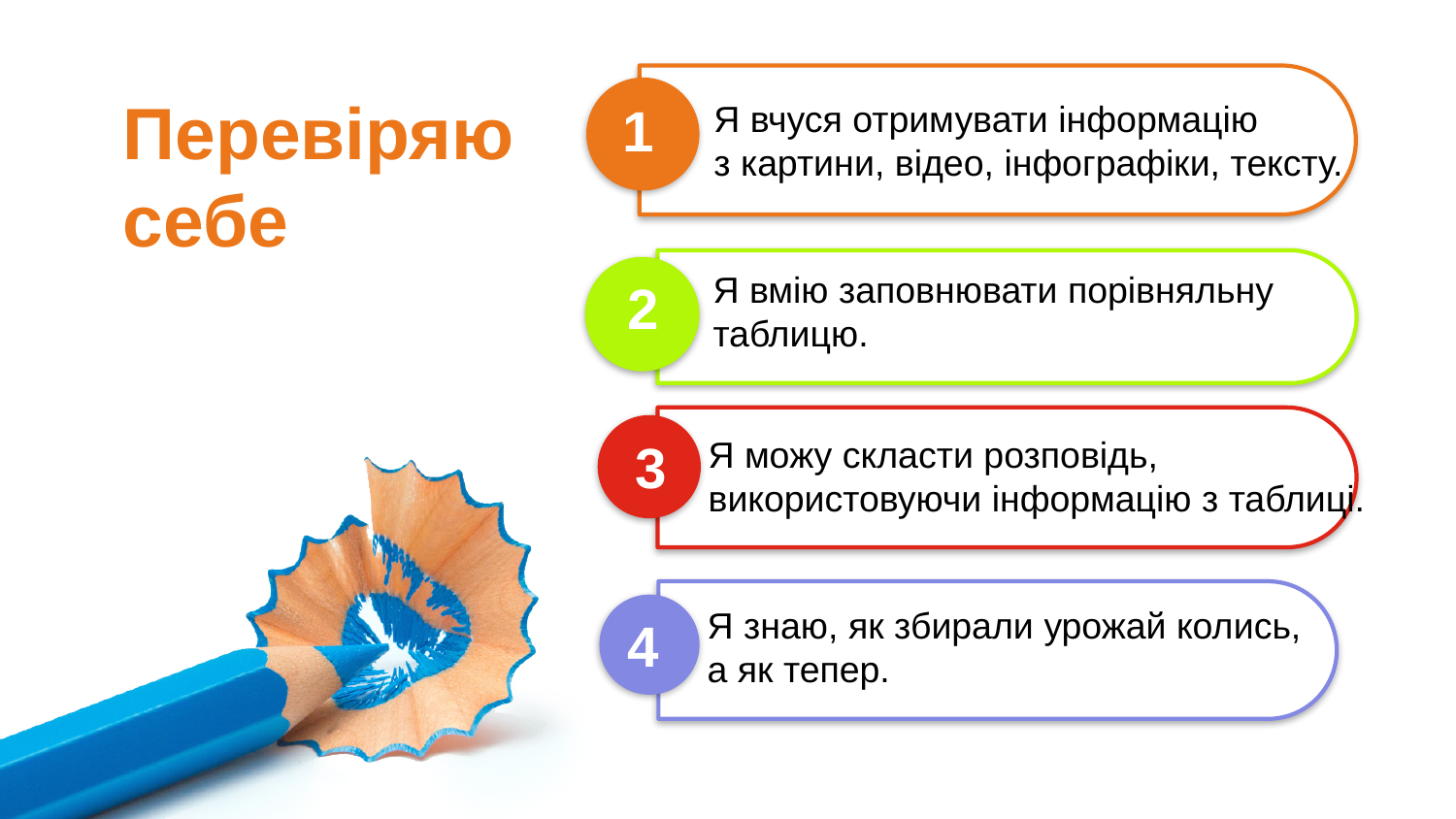

Перевіряю себе

1
Я вчуся отримувати інформацію
з картини, відео, інфографіки, тексту.

Я вмію заповнювати порівняльну
таблицю.
2

Я можу скласти розповідь,
використовуючи інформацію з таблиці.
3

Я знаю, як збирали урожай колись,
а як тепер.

4